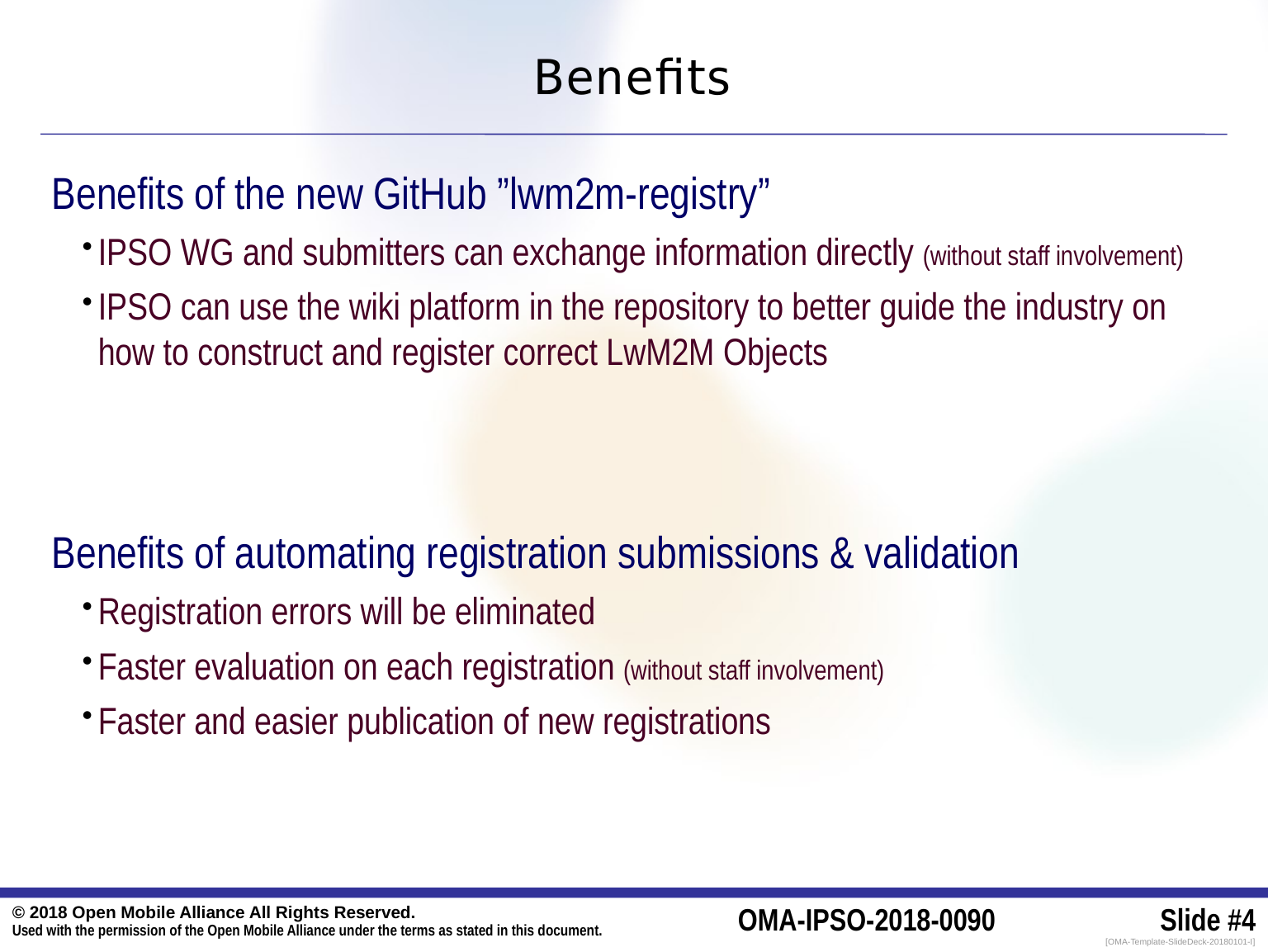

# Benefits
Benefits of the new GitHub ”lwm2m-registry”
IPSO WG and submitters can exchange information directly (without staff involvement)
IPSO can use the wiki platform in the repository to better guide the industry on how to construct and register correct LwM2M Objects

Benefits of automating registration submissions & validation
Registration errors will be eliminated
Faster evaluation on each registration (without staff involvement)
Faster and easier publication of new registrations